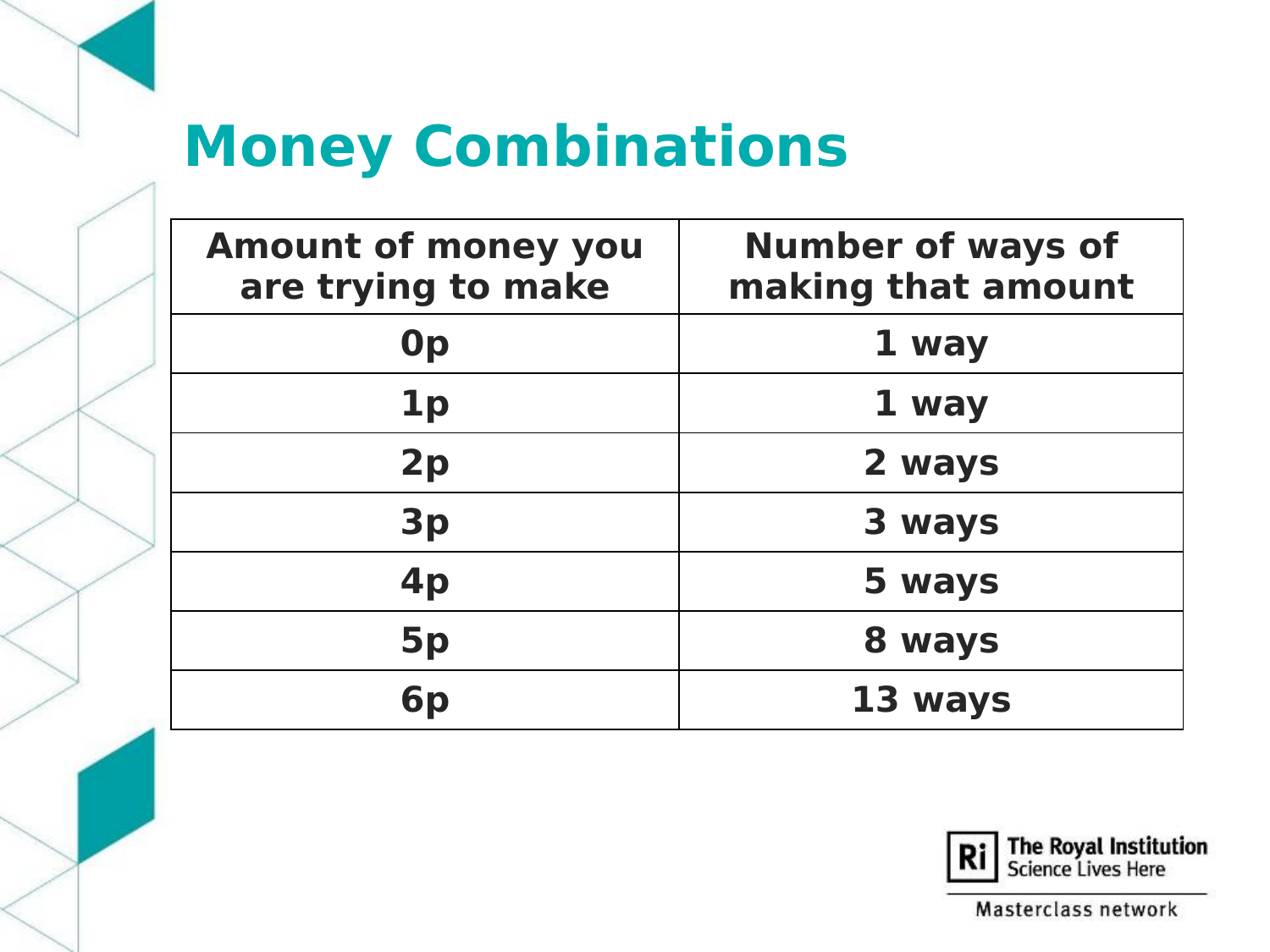

Money Combinations
| Amount of money you are trying to make | Number of ways of making that amount |
| --- | --- |
| 0p | 1 way |
| 1p | 1 way |
| 2p | 2 ways |
| 3p | 3 ways |
| 4p | 5 ways |
| 5p | 8 ways |
| 6p | 13 ways |